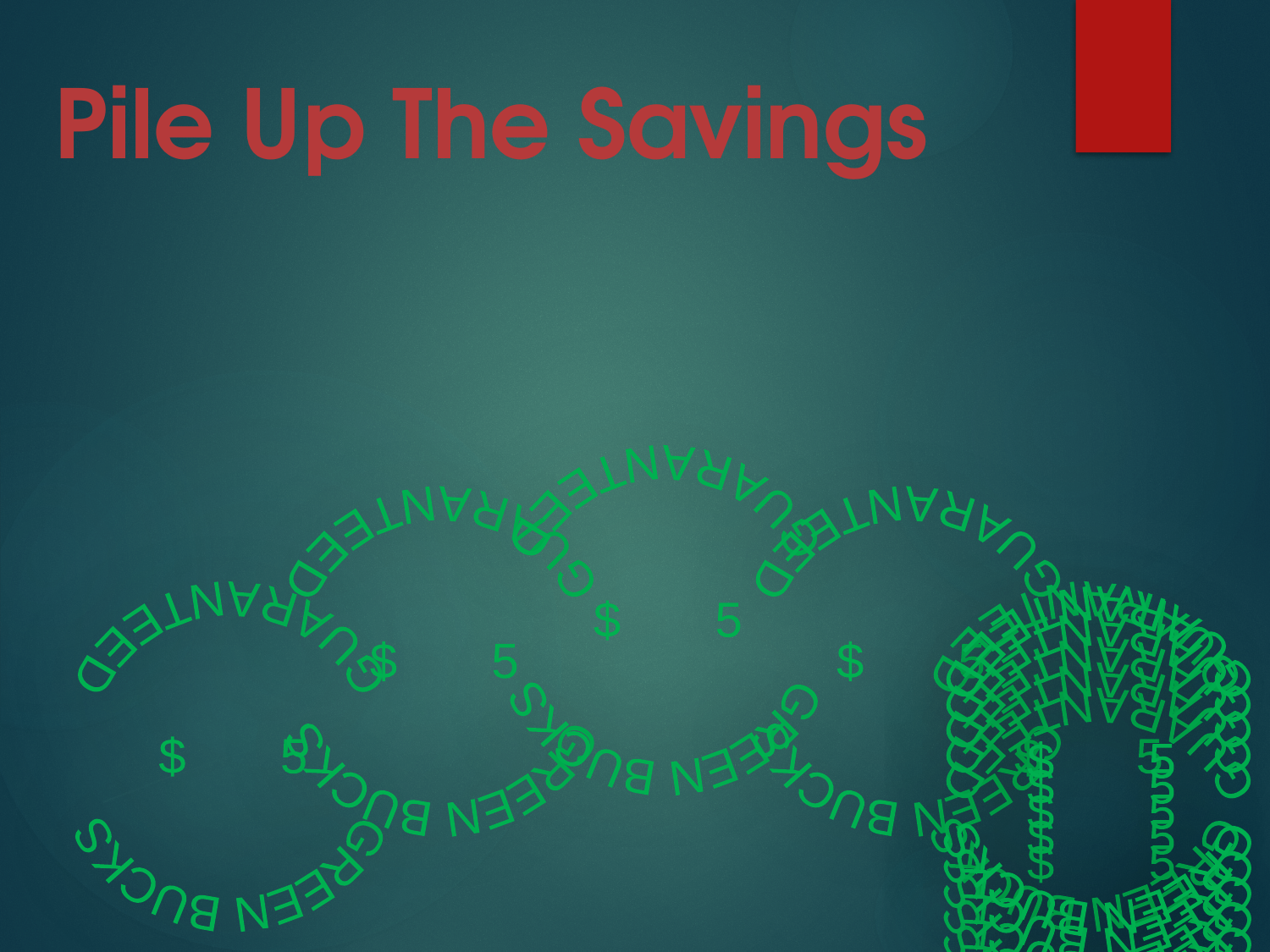

# Pile Up The Savings
GREEN BUCKS
$5
GUARANTEED
GREEN BUCKS
$5
GUARANTEED
GREEN BUCKS
$5
GUARANTEED
GREEN BUCKS
$5
GUARANTEED
GREEN BUCKS
$5
GUARANTEED
GREEN BUCKS
$5
GUARANTEED
GREEN BUCKS
$5
GUARANTEED
GREEN BUCKS
$5
GUARANTEED
GREEN BUCKS
$5
GUARANTEED
GREEN BUCKS
$5
GUARANTEED